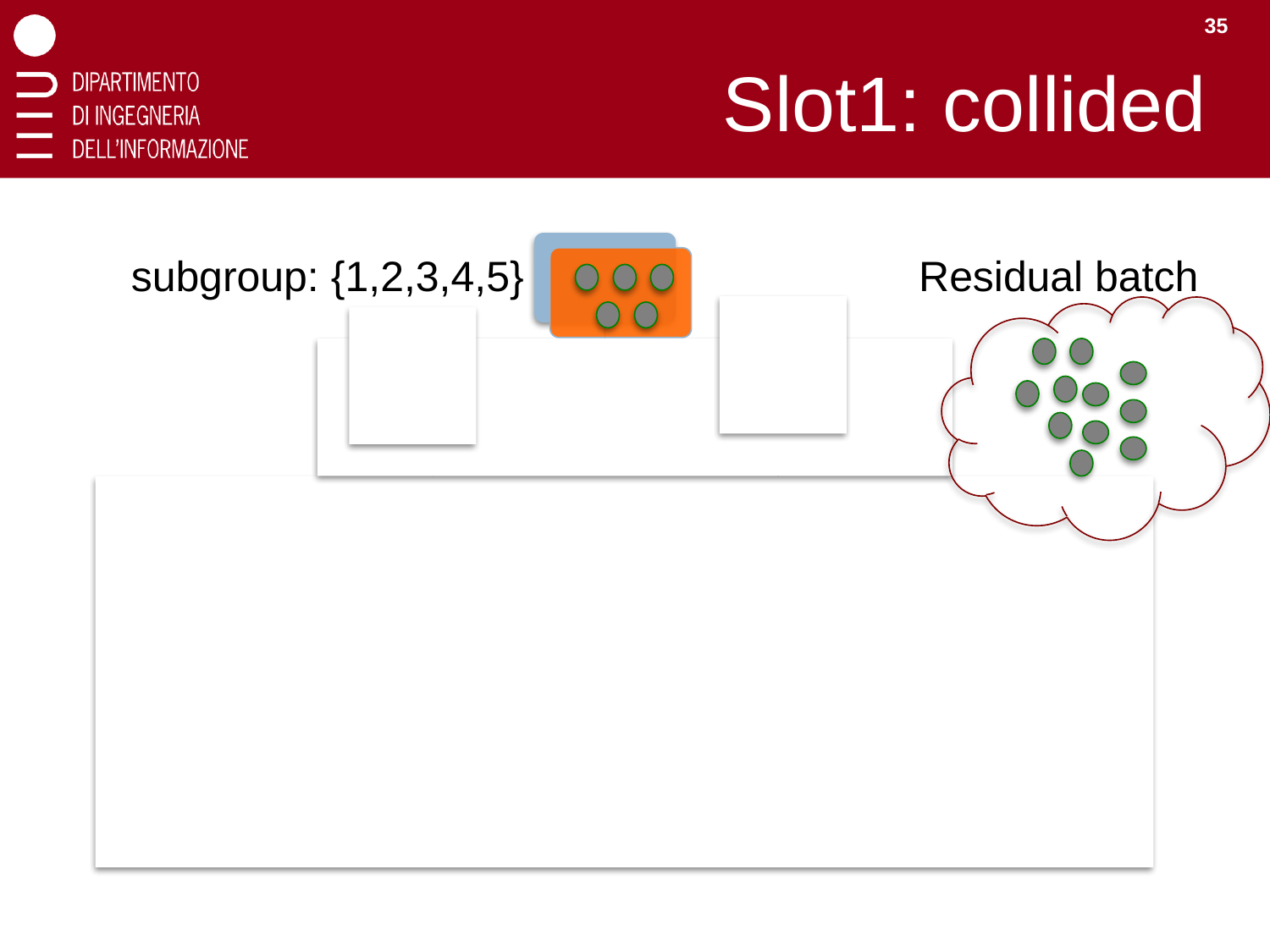

35
# Slot1: collided

subgroup: {1,2,3,4,5}
Residual batch

L= {1,2}
R= {3,4,5}